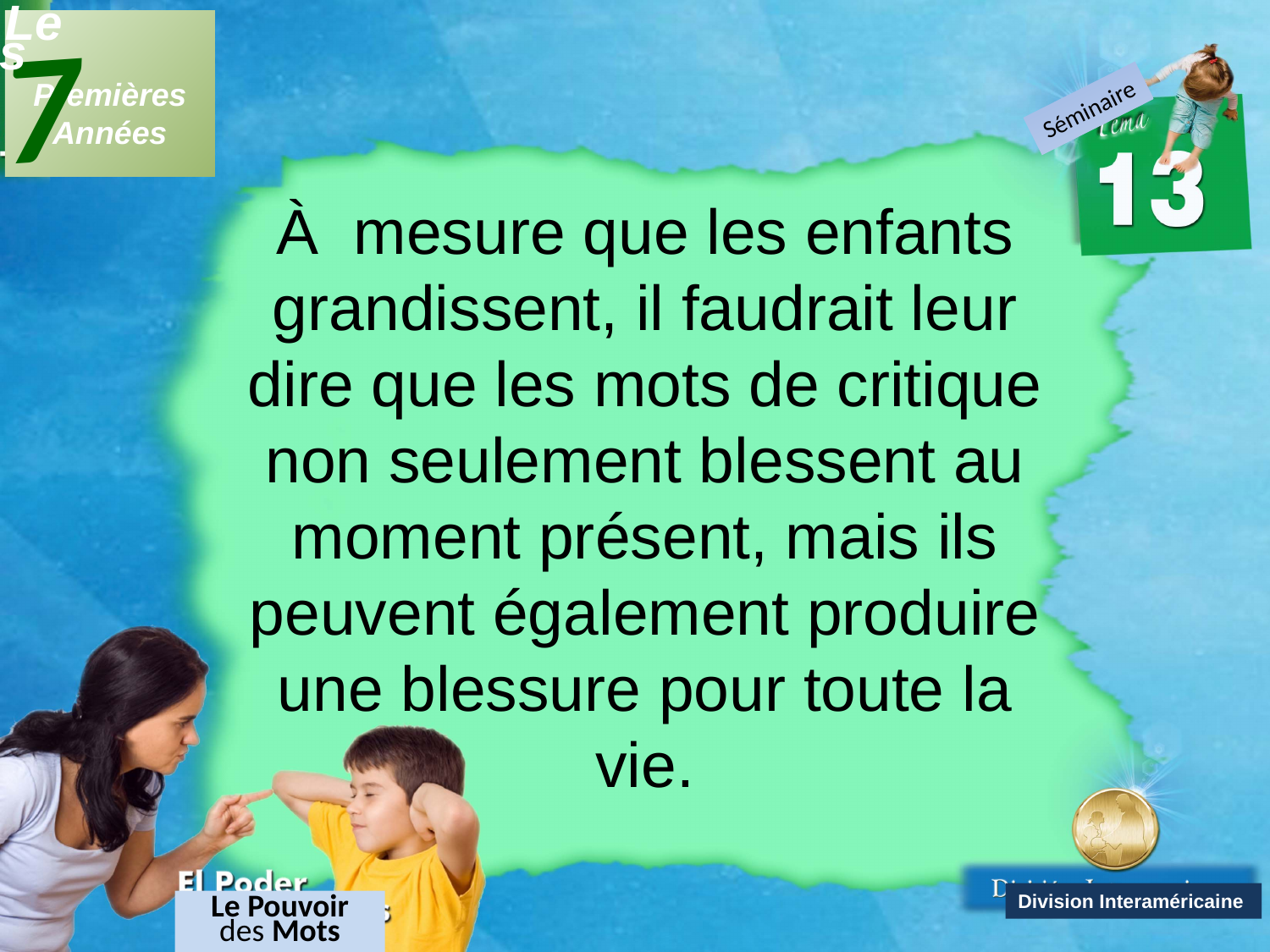

7
Les
         Premières
Années
Séminaire
À  mesure que les enfants grandissent, il faudrait leur dire que les mots de critique non seulement blessent au moment présent, mais ils peuvent également produire une blessure pour toute la vie.
Division Interaméricaine
Le Pouvoir des Mots